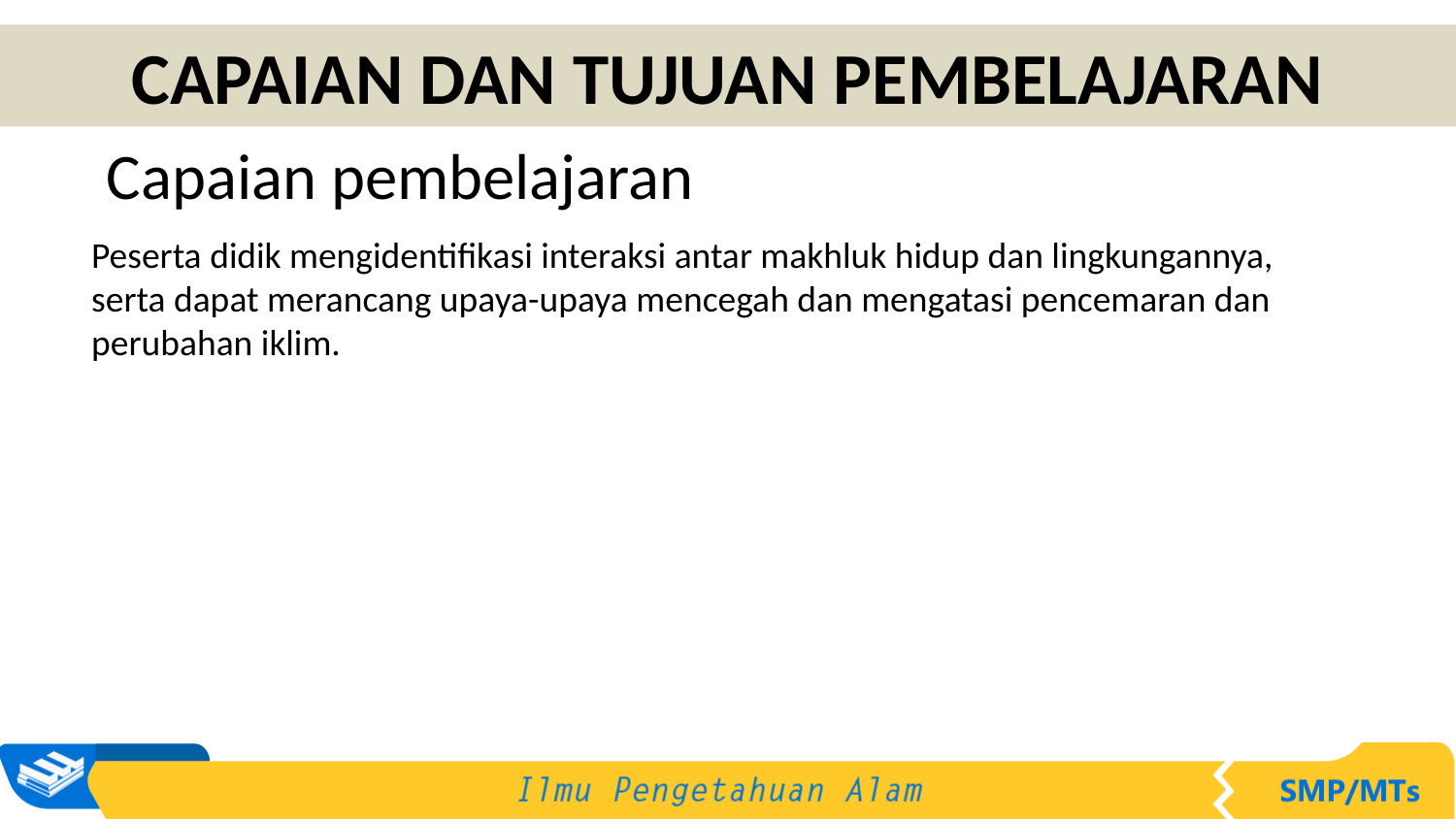

CAPAIAN DAN TUJUAN PEMBELAJARAN
Capaian pembelajaran
Peserta didik mengidentifikasi interaksi antar makhluk hidup dan lingkungannya, serta dapat merancang upaya-upaya mencegah dan mengatasi pencemaran dan perubahan iklim.